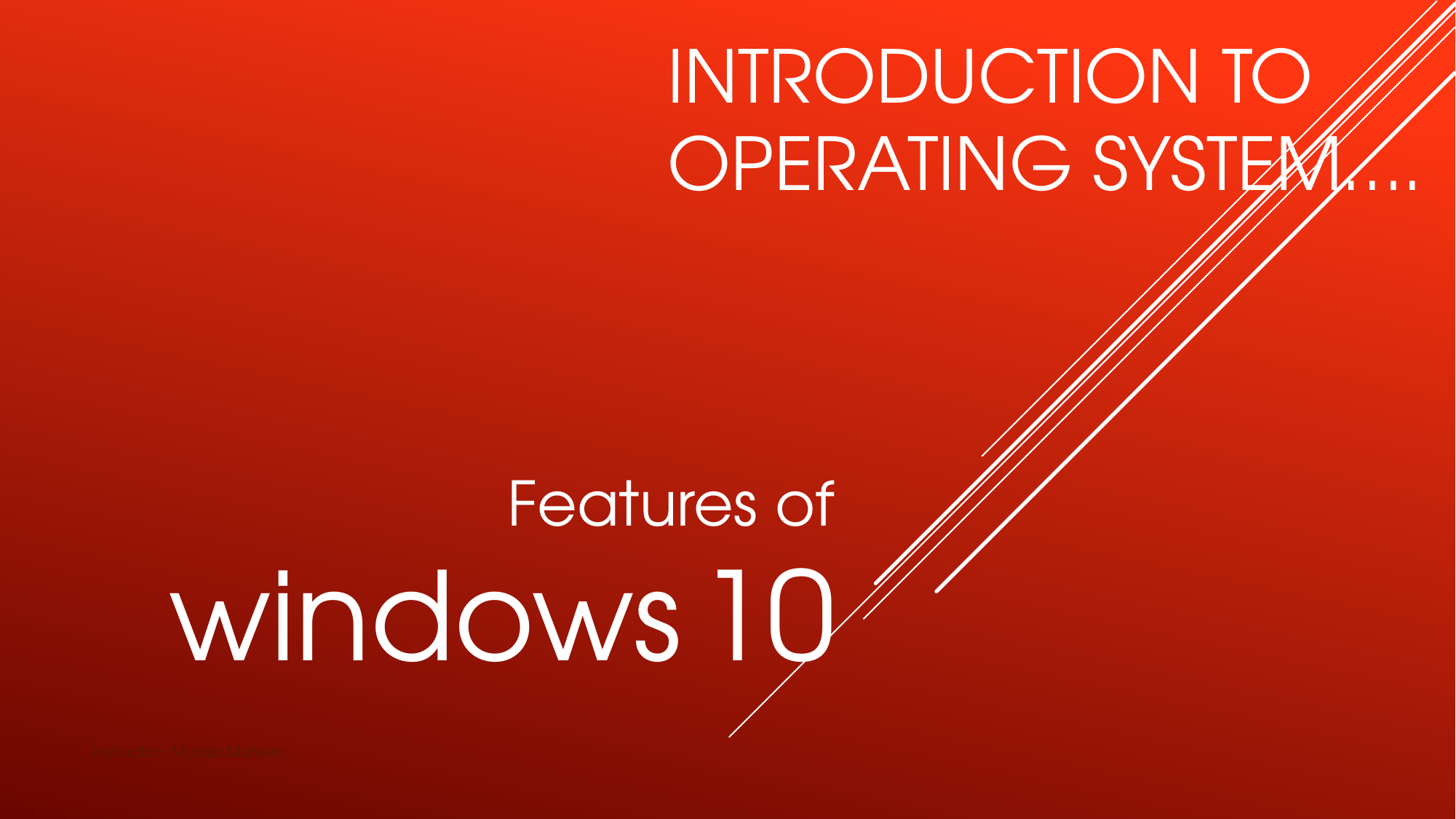

# Introduction to operating system….
Features of windows 10
Instructor:  Mohsin Mateen